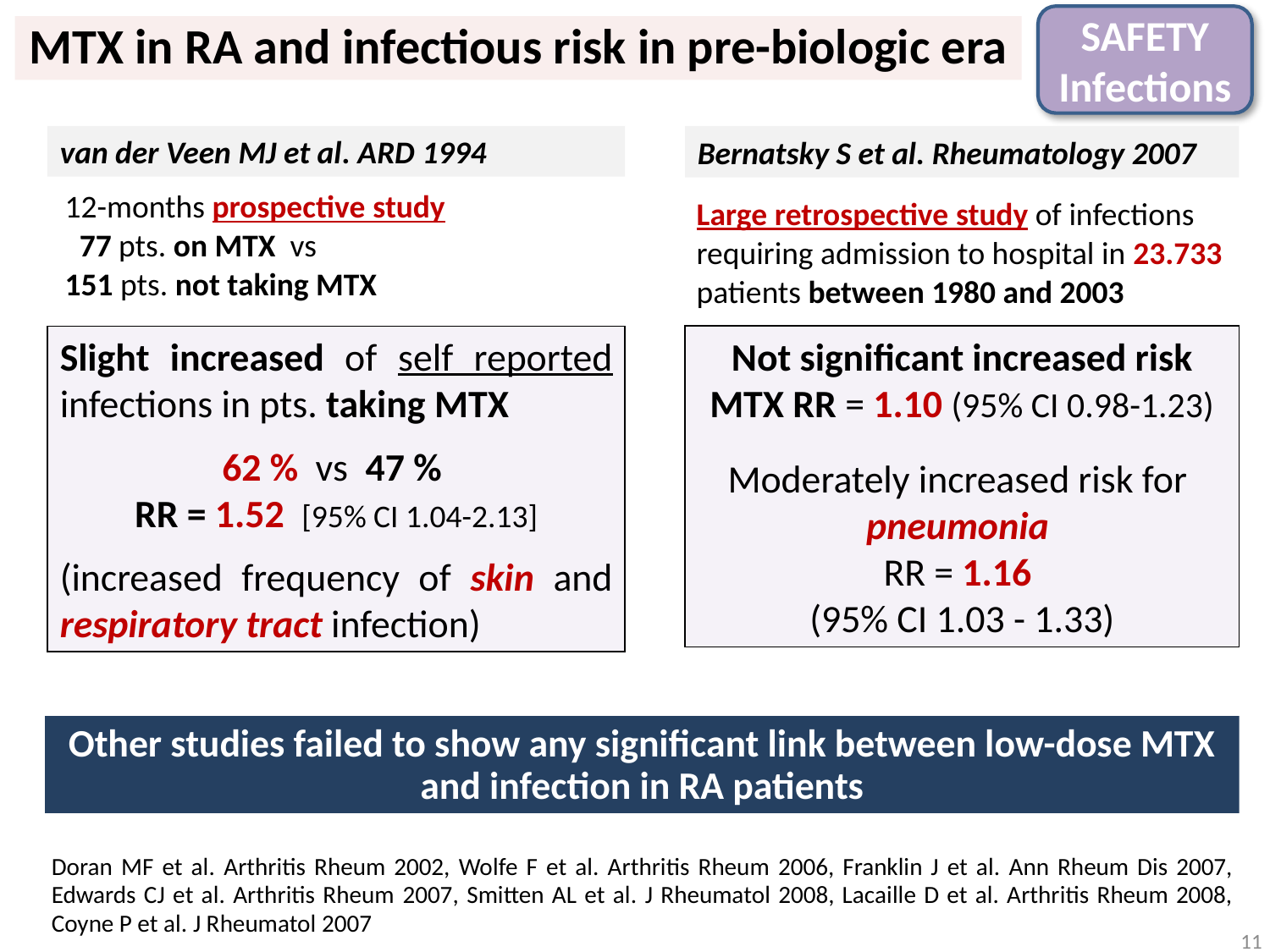

SAFETY
Infections
MTX in RA and infectious risk in pre-biologic era
van der Veen MJ et al. ARD 1994
Bernatsky S et al. Rheumatology 2007

12-months prospective study
  77 pts. on MTX  vs
151 pts. not taking MTX
Large retrospective study of infections requiring admission to hospital in 23.733 patients between 1980 and 2003
Not significant increased risk
MTX RR = 1.10 (95% CI 0.98-1.23)

Moderately increased risk for  pneumonia
RR = 1.16
(95% CI 1.03 - 1.33)
Slight increased of self reported infections in pts. taking MTX

62 %  vs  47 %
RR = 1.52  [95% CI 1.04-2.13]

(increased frequency of skin and respiratory tract infection)

Other studies failed to show any significant link between low-dose MTX and infection in RA patients
Doran MF et al. Arthritis Rheum 2002, Wolfe F et al. Arthritis Rheum 2006, Franklin J et al. Ann Rheum Dis 2007, Edwards CJ et al. Arthritis Rheum 2007, Smitten AL et al. J Rheumatol 2008, Lacaille D et al. Arthritis Rheum 2008, Coyne P et al. J Rheumatol 2007
11